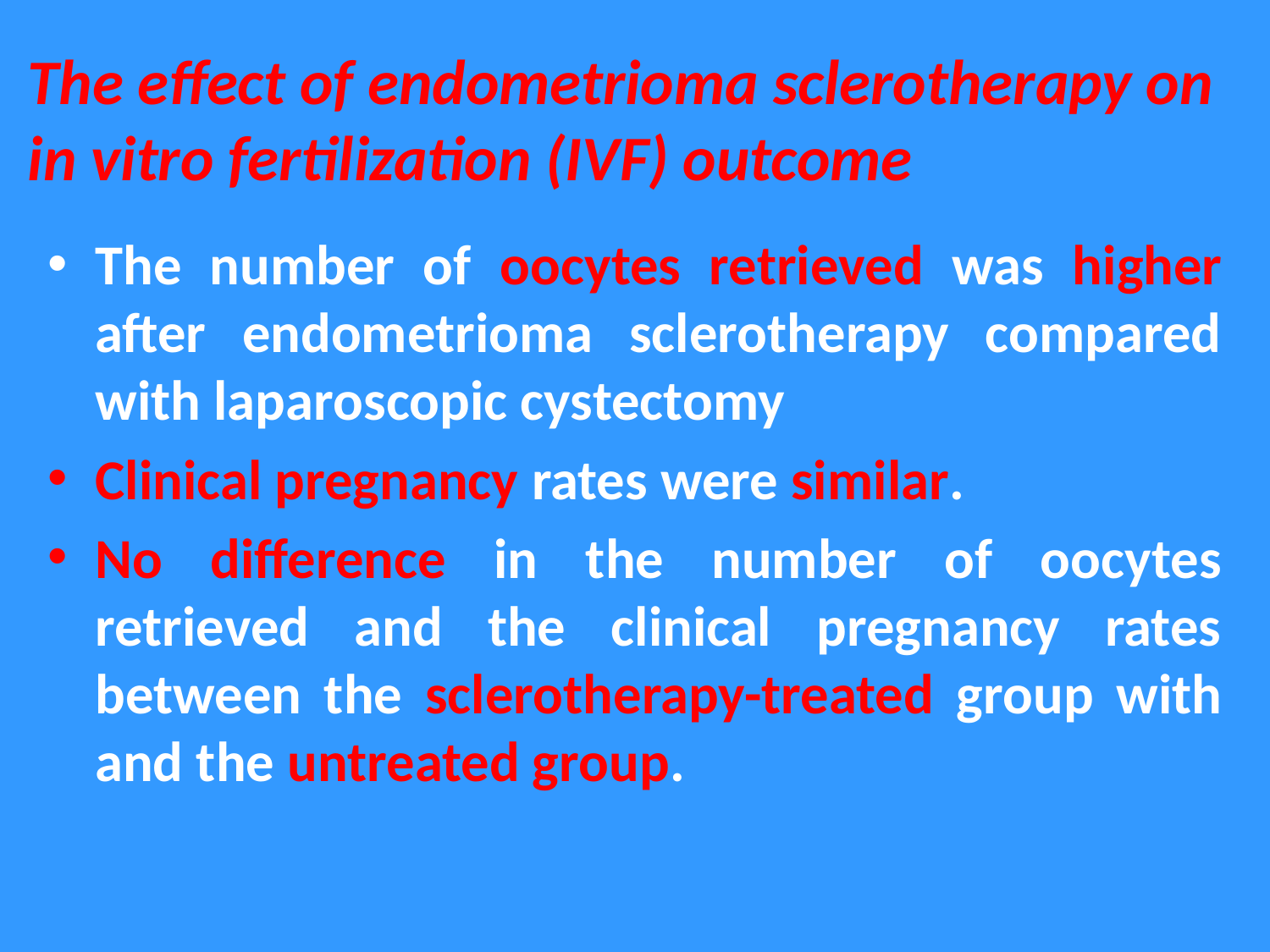

# The effect of endometrioma sclerotherapy on in vitro fertilization (IVF) outcome
The number of oocytes retrieved was higher after endometrioma sclerotherapy compared with laparoscopic cystectomy
Clinical pregnancy rates were similar.
No difference in the number of oocytes retrieved and the clinical pregnancy rates between the sclerotherapy-treated group with and the untreated group.